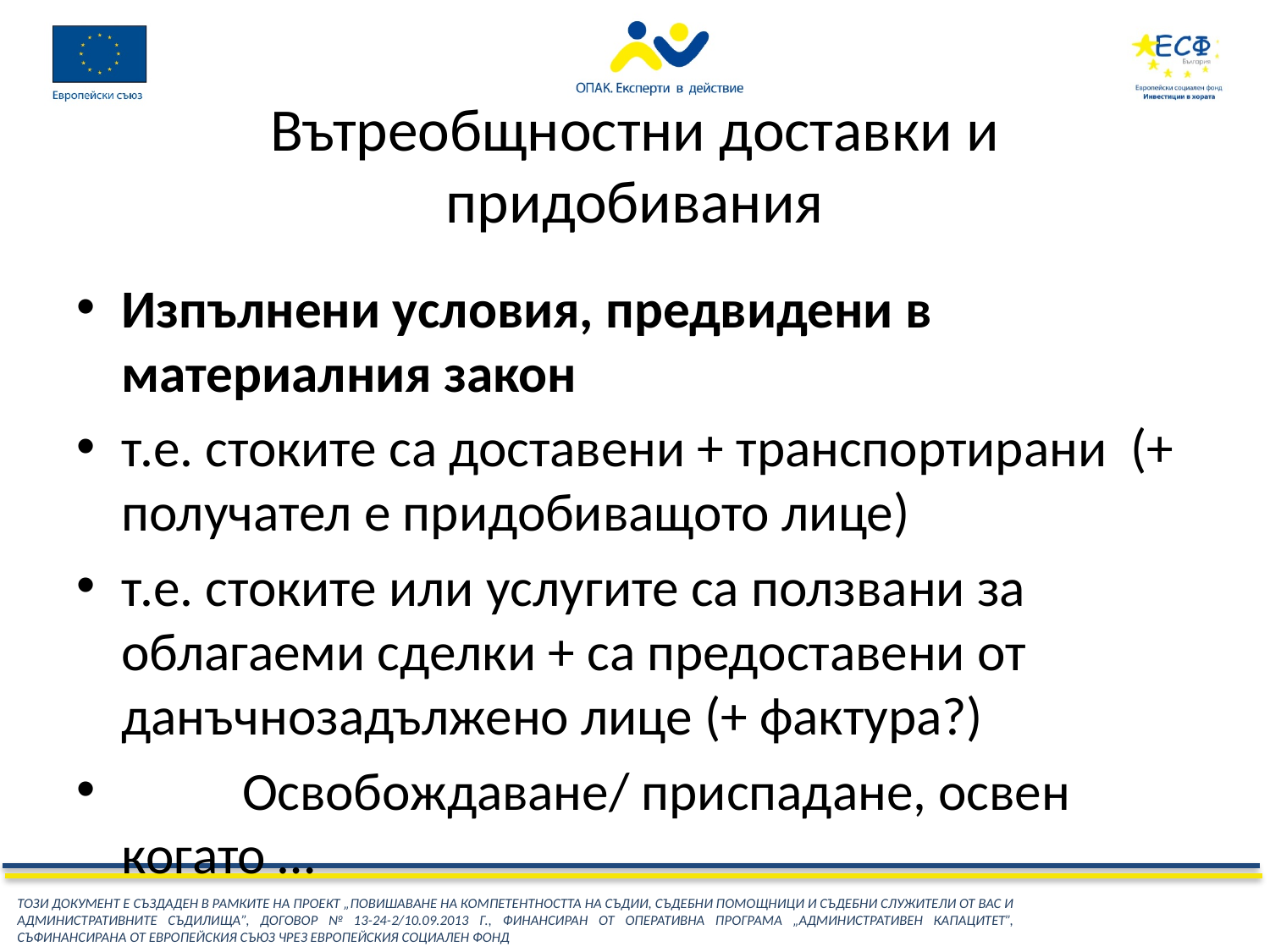

# Вътреобщностни доставки и придобивания
Изпълнени условия, предвидени в материалния закон
т.е. стоките са доставени + транспортирани  (+ получател е придобиващото лице)
т.е. стоките или услугите са ползвани за облагаеми сделки + са предоставени от данъчнозадължено лице (+ фактура?)
	Освобождаване/ приспадане, освен когато …